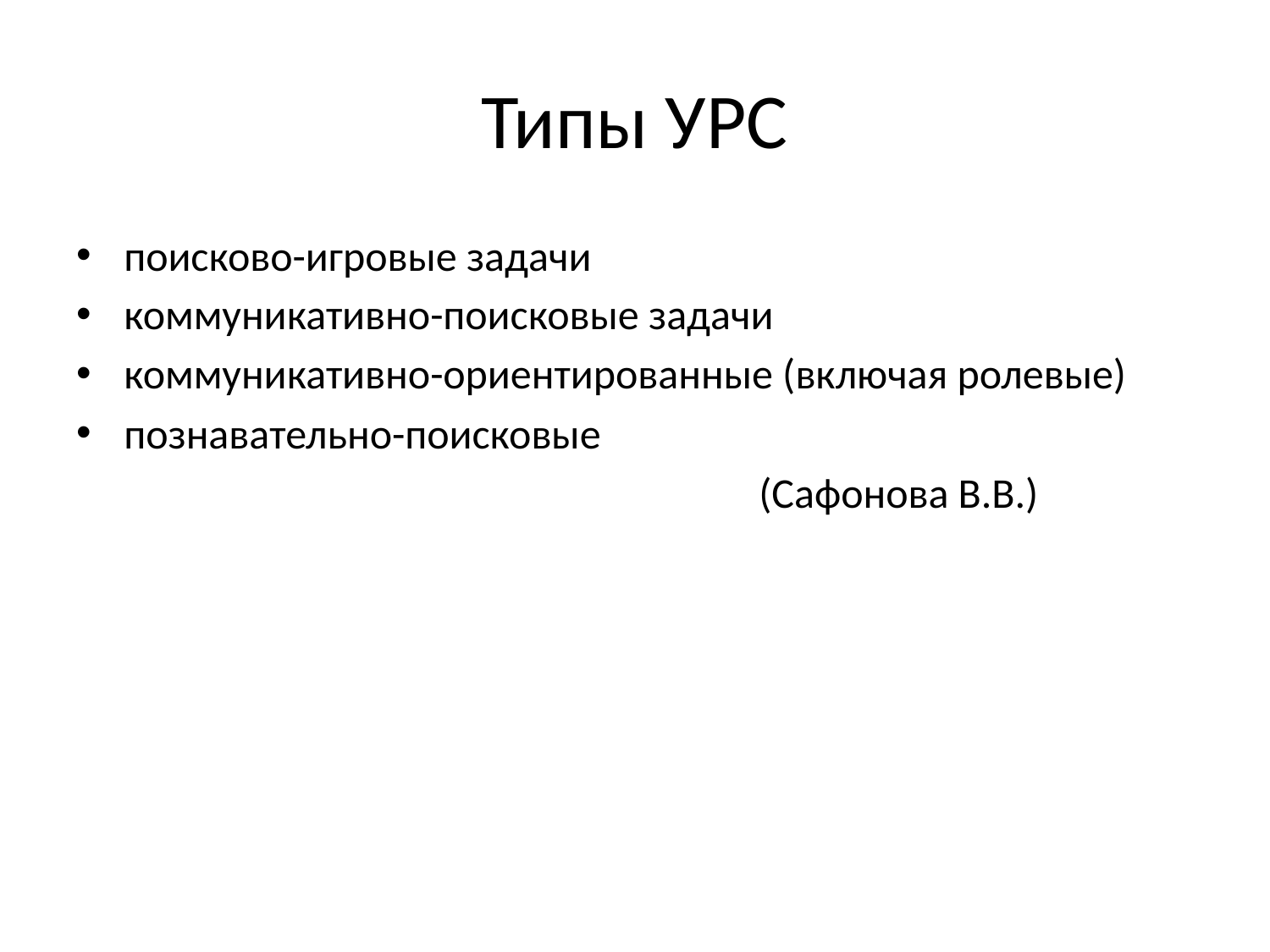

# Типы УРС
поисково-игровые задачи
коммуникативно-поисковые задачи
коммуникативно-ориентированные (включая ролевые)
познавательно-поисковые
						(Сафонова В.В.)